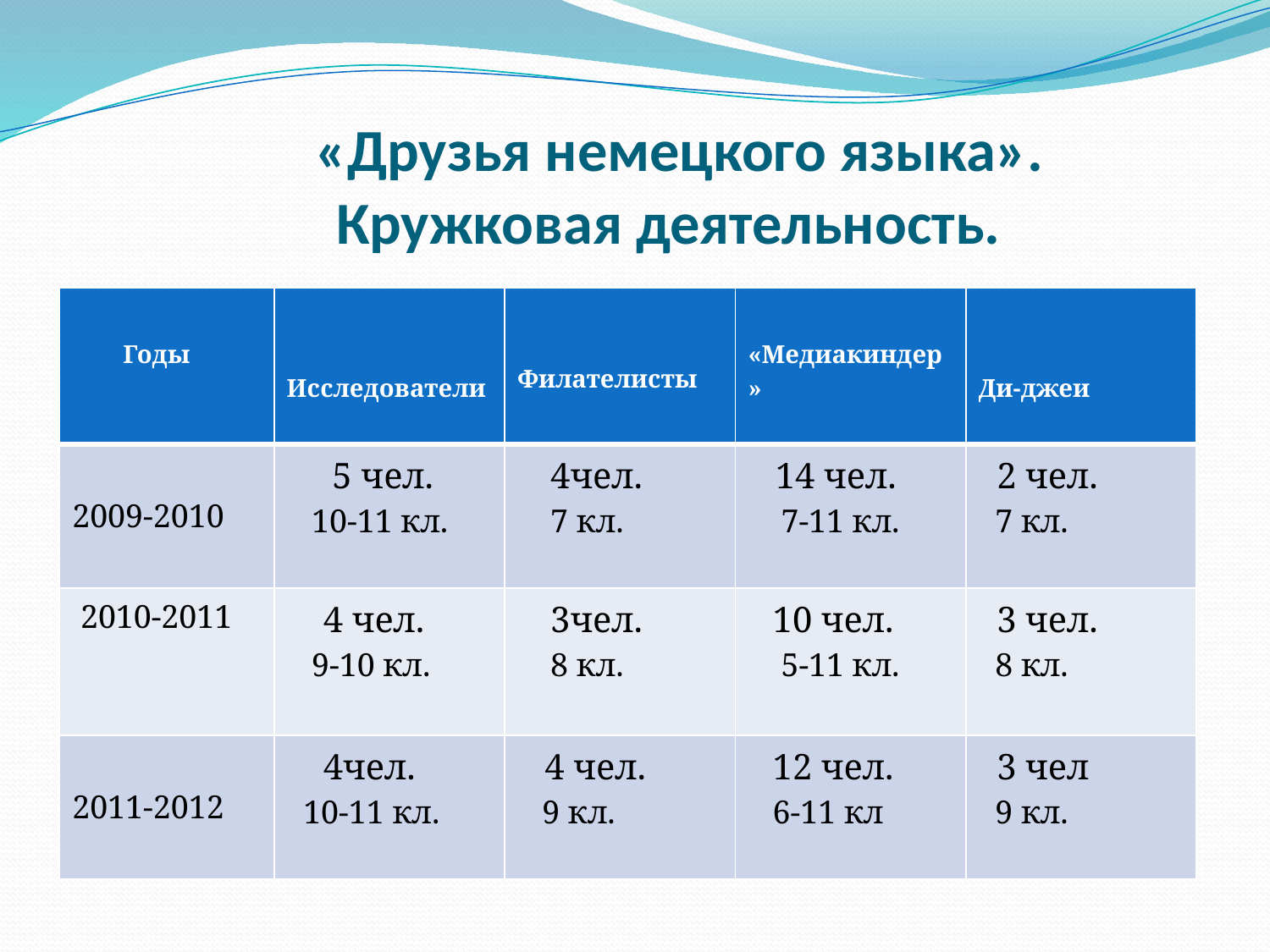

# «Друзья немецкого языка». Кружковая деятельность.
| Годы | Исследователи | Филателисты | «Медиакиндер» | Ди-джеи |
| --- | --- | --- | --- | --- |
| 2009-2010 | 5 чел. 10-11 кл. | 4чел. 7 кл. | 14 чел. 7-11 кл. | 2 чел. 7 кл. |
| 2010-2011 | 4 чел. 9-10 кл. | 3чел. 8 кл. | 10 чел. 5-11 кл. | 3 чел. 8 кл. |
| 2011-2012 | 4чел. 10-11 кл. | 4 чел. 9 кл. | 12 чел. 6-11 кл | 3 чел 9 кл. |